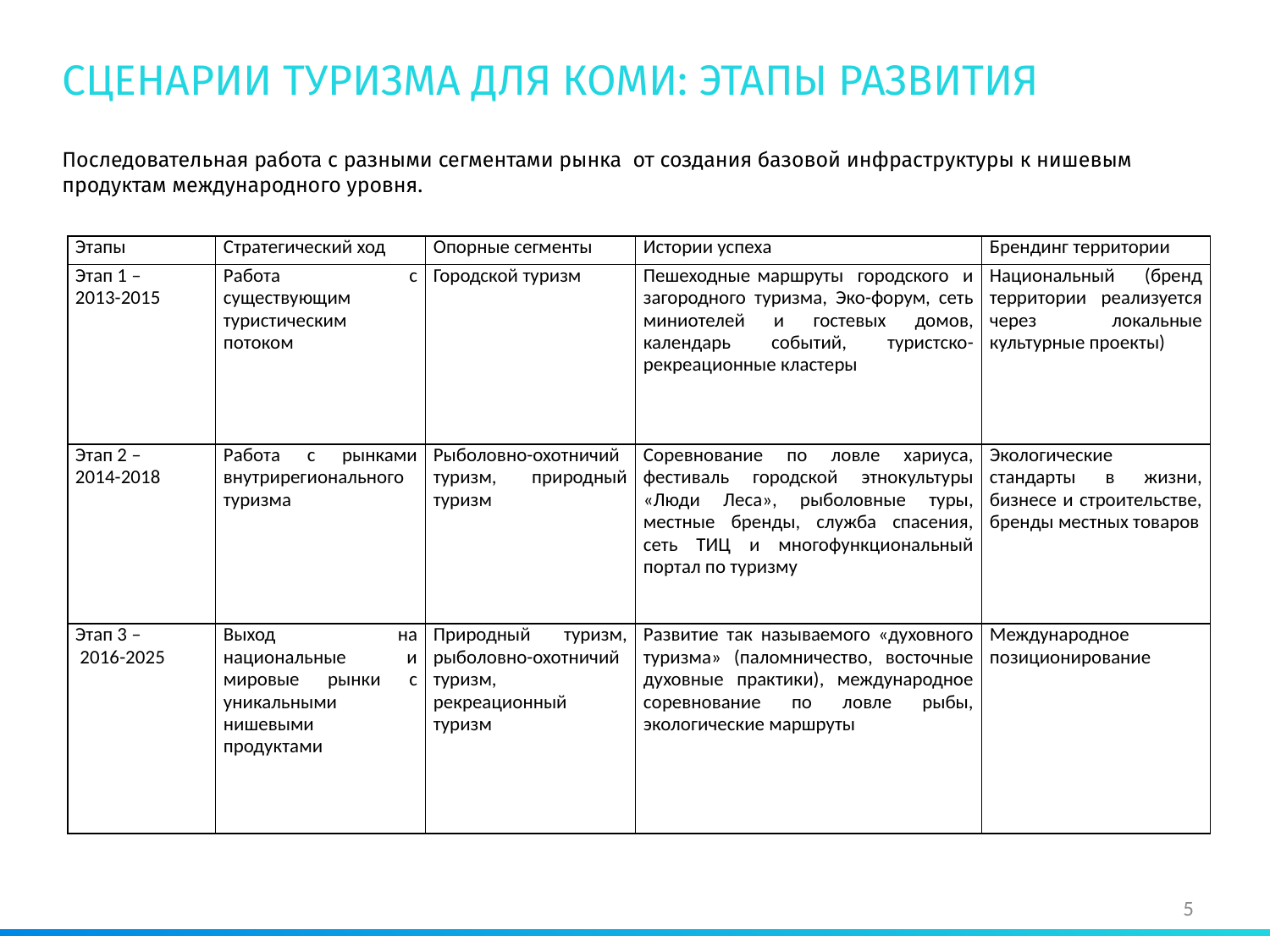

СЦЕНАРИИ ТУРИЗМА ДЛЯ КОМИ: ЭТАПЫ РАЗВИТИЯ
Последовательная работа с разными сегментами рынка  от создания базовой инфраструктуры к нишевым продуктам международного уровня.
| Этапы | Стратегический ход | Опорные сегменты | Истории успеха | Брендинг территории |
| --- | --- | --- | --- | --- |
| Этап 1 – 2013-2015 | Работа с существующим туристическим потоком | Городской туризм | Пешеходные маршруты городского и загородного туризма, Эко-форум, сеть миниотелей и гостевых домов, календарь событий, туристско-рекреационные кластеры | Национальный (бренд территории реализуется через локальные культурные проекты) |
| Этап 2 – 2014-2018 | Работа с рынками внутрирегионального туризма | Рыболовно-охотничий туризм, природный туризм | Соревнование по ловле хариуса, фестиваль городской этнокультуры «Люди Леса», рыболовные туры, местные бренды, служба спасения, сеть ТИЦ и многофункциональный портал по туризму | Экологические стандарты в жизни, бизнесе и строительстве, бренды местных товаров |
| Этап 3 – 2016-2025 | Выход на национальные и мировые рынки с уникальными нишевыми продуктами | Природный туризм, рыболовно-охотничий туризм, рекреационный туризм | Развитие так называемого «духовного туризма» (паломничество, восточные духовные практики), международное соревнование по ловле рыбы, экологические маршруты | Международное позиционирование |
5